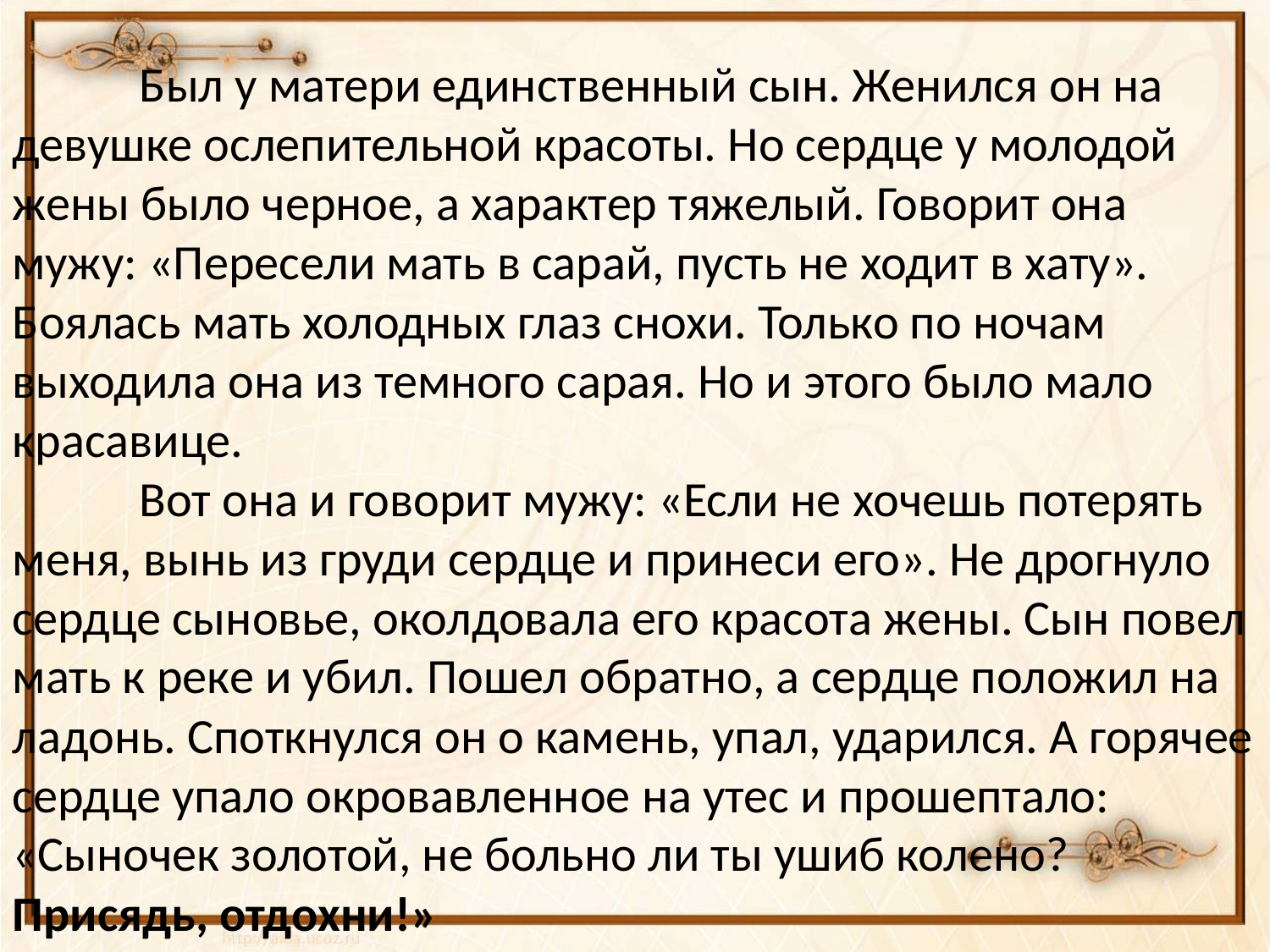

Был у матери единственный сын. Женился он на девушке ослепительной красоты. Но сердце у молодой жены было черное, а характер тяжелый. Говорит она мужу: «Пересели мать в сарай, пусть не ходит в хату». Боялась мать холодных глаз снохи. Только по ночам выходила она из темного сарая. Но и этого было мало красавице.
   	Вот она и говорит мужу: «Если не хочешь потерять меня, вынь из груди сердце и принеси его». Не дрогнуло сердце сыновье, околдовала его красота жены. Сын повел мать к реке и убил. Пошел обратно, а сердце положил на ладонь. Споткнулся он о камень, упал, ударился. А горячее сердце упало окровавленное на утес и прошептало: «Сыночек золотой, не больно ли ты ушиб колено? Присядь, отдохни!»